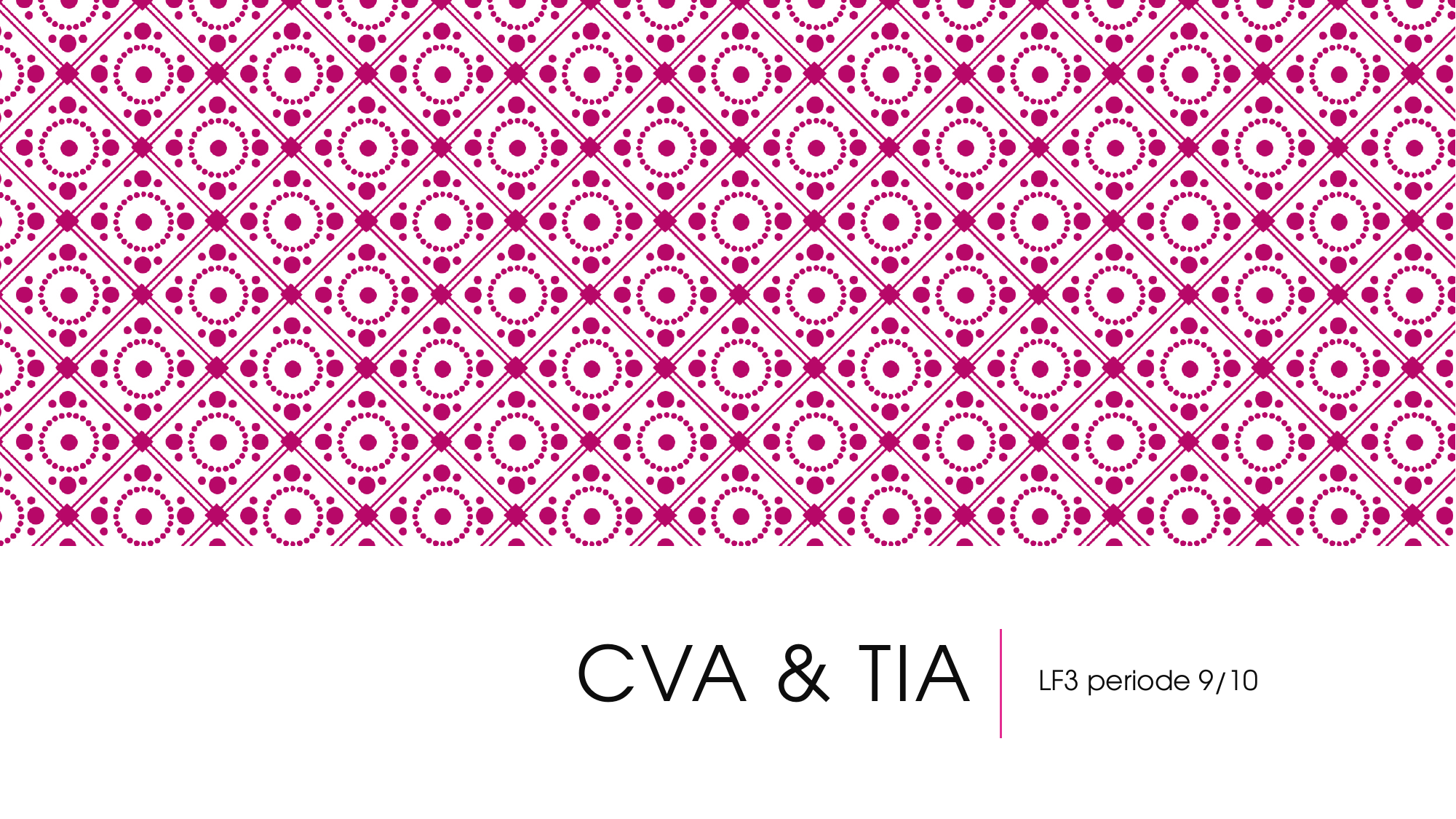

# CVA & TIA
LF3 periode 9/10